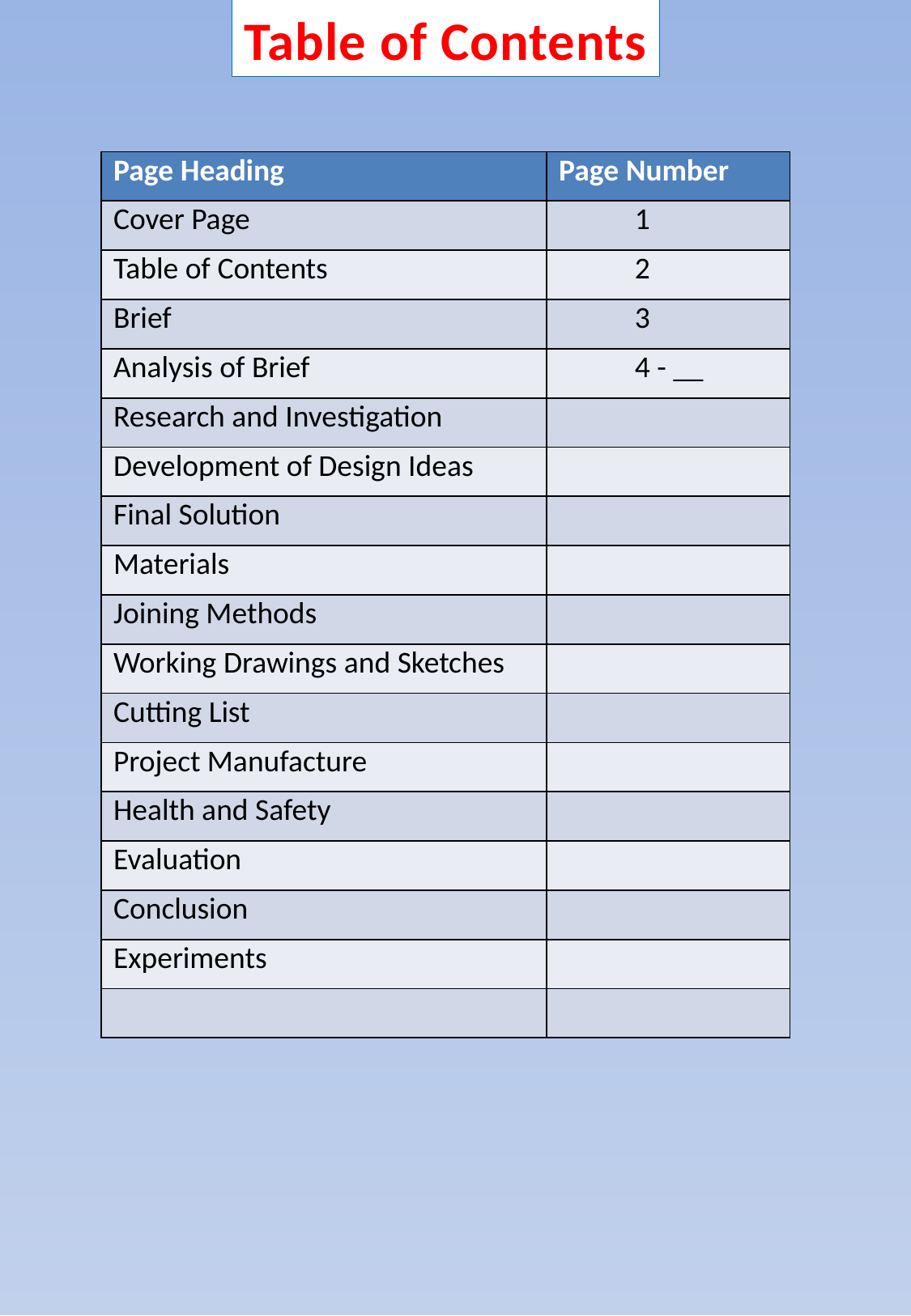

Table of Contents
| Page Heading | Page Number |
| --- | --- |
| Cover Page | 1 |
| Table of Contents | 2 |
| Brief | 3 |
| Analysis of Brief | 4 - \_\_ |
| Research and Investigation |  |
| Development of Design Ideas |  |
| Final Solution |  |
| Materials |  |
| Joining Methods |  |
| Working Drawings and Sketches |  |
| Cutting List |  |
| Project Manufacture |  |
| Health and Safety |  |
| Evaluation |  |
| Conclusion |  |
| Experiments |  |
|  |  |